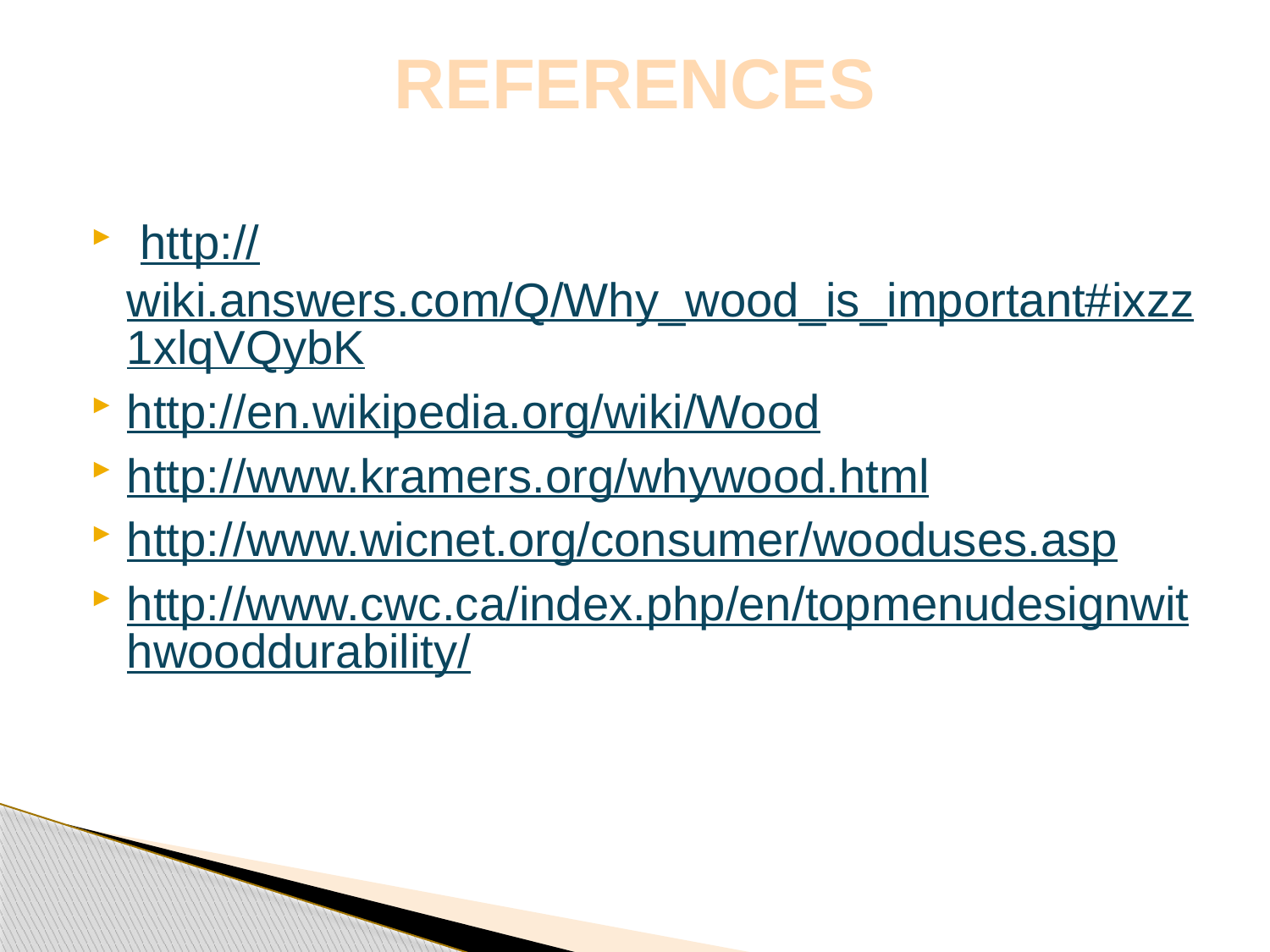

# REFERENCES
 http://wiki.answers.com/Q/Why_wood_is_important#ixzz1xlqVQybK
http://en.wikipedia.org/wiki/Wood
http://www.kramers.org/whywood.html
http://www.wicnet.org/consumer/wooduses.asp
http://www.cwc.ca/index.php/en/topmenudesignwithwooddurability/